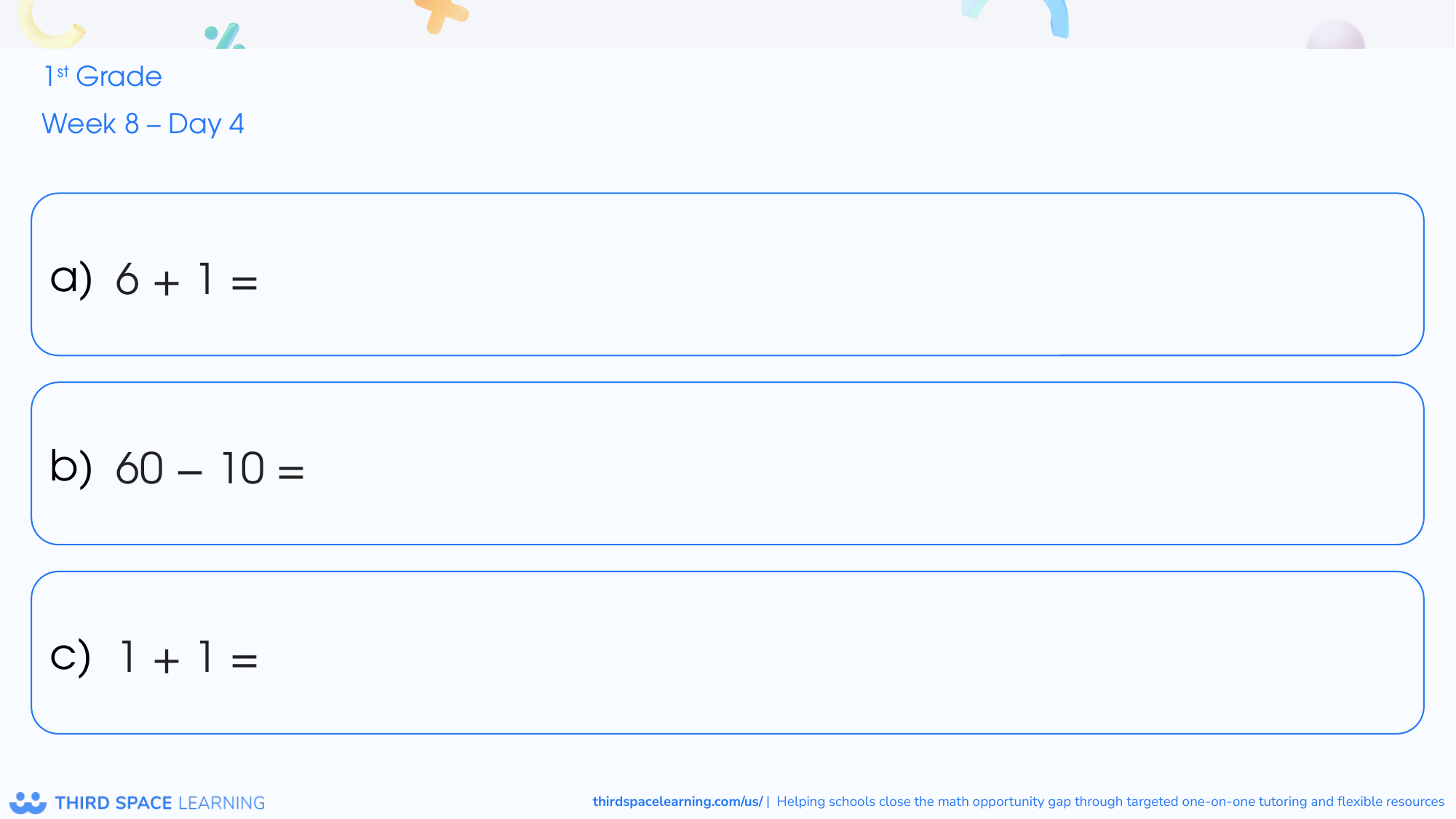

1st Grade
Week 8 – Day 4
6 + 1 =
60 − 10 =
1 + 1 =